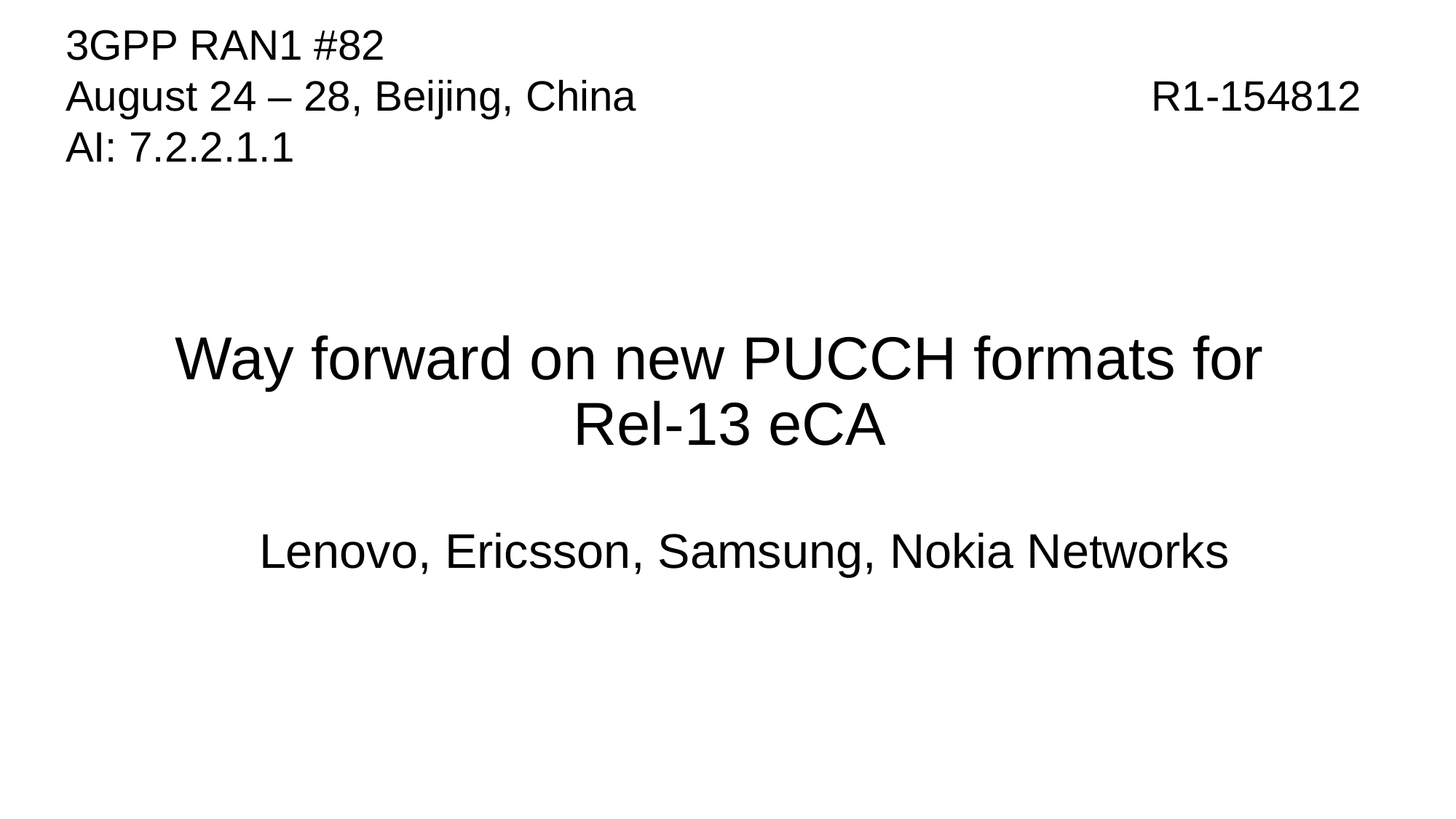

# 3GPP RAN1 #82 August 24 – 28, Beijing, China AI: 7.2.2.1.1
R1-154812
Way forward on new PUCCH formats for Rel-13 eCA
Lenovo, Ericsson, Samsung, Nokia Networks